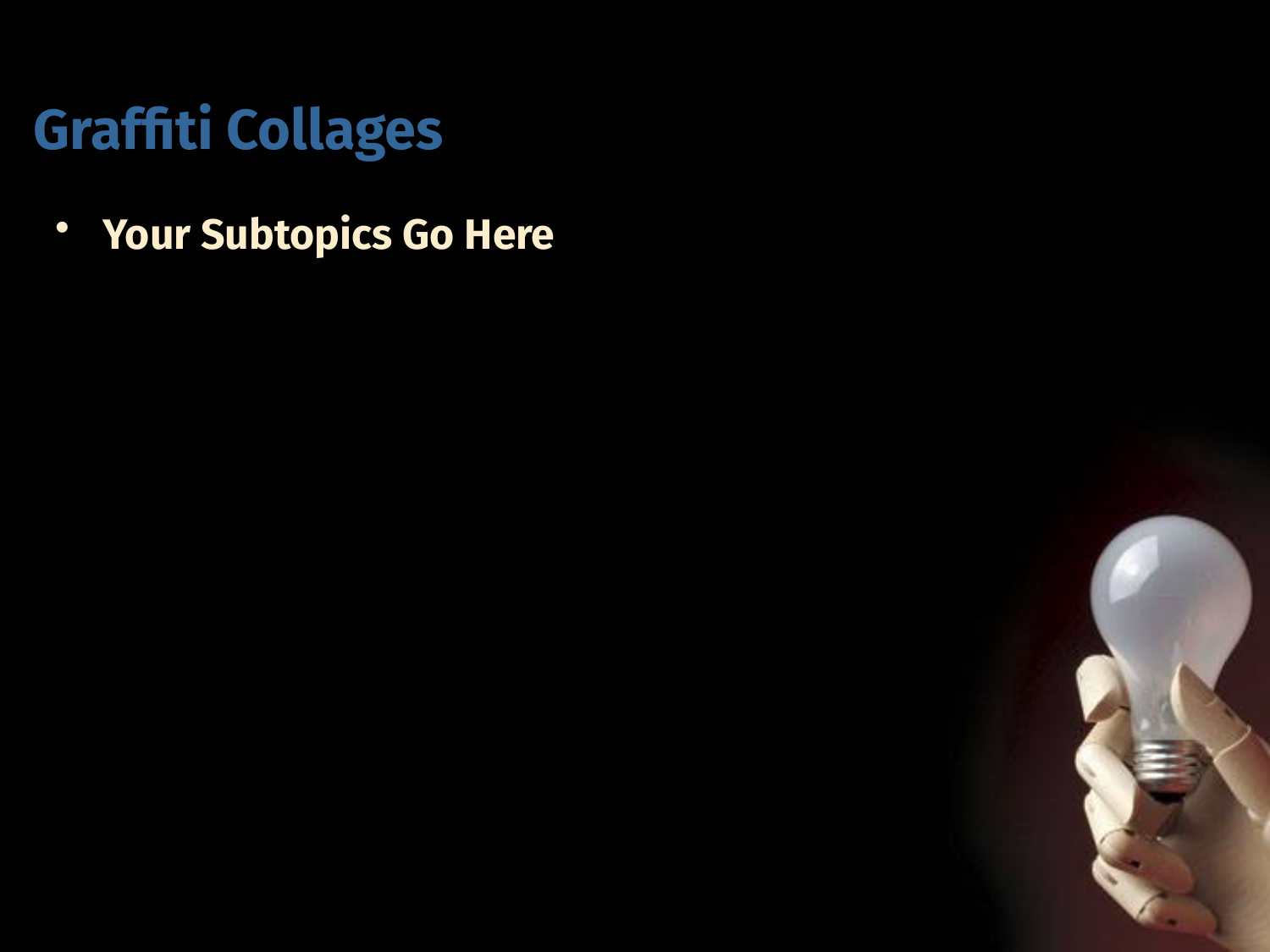

# Graffiti Collages
Your Subtopics Go Here